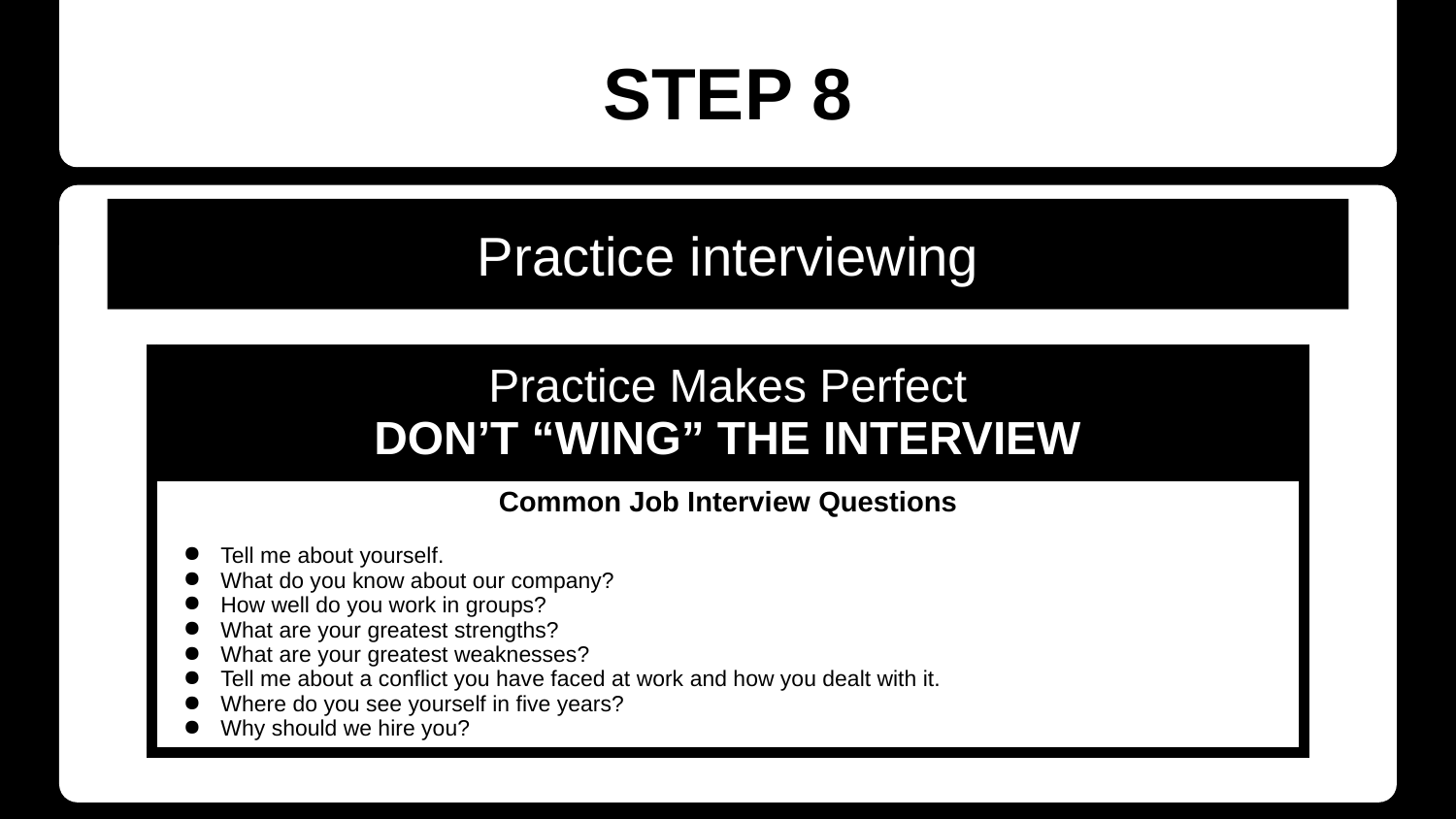

# STEP 8
Practice interviewing
| Practice Makes Perfect DON’T “WING” THE INTERVIEW |
| --- |
| Common Job Interview Questions Tell me about yourself. What do you know about our company? How well do you work in groups? What are your greatest strengths? What are your greatest weaknesses? Tell me about a conflict you have faced at work and how you dealt with it. Where do you see yourself in five years? Why should we hire you? |